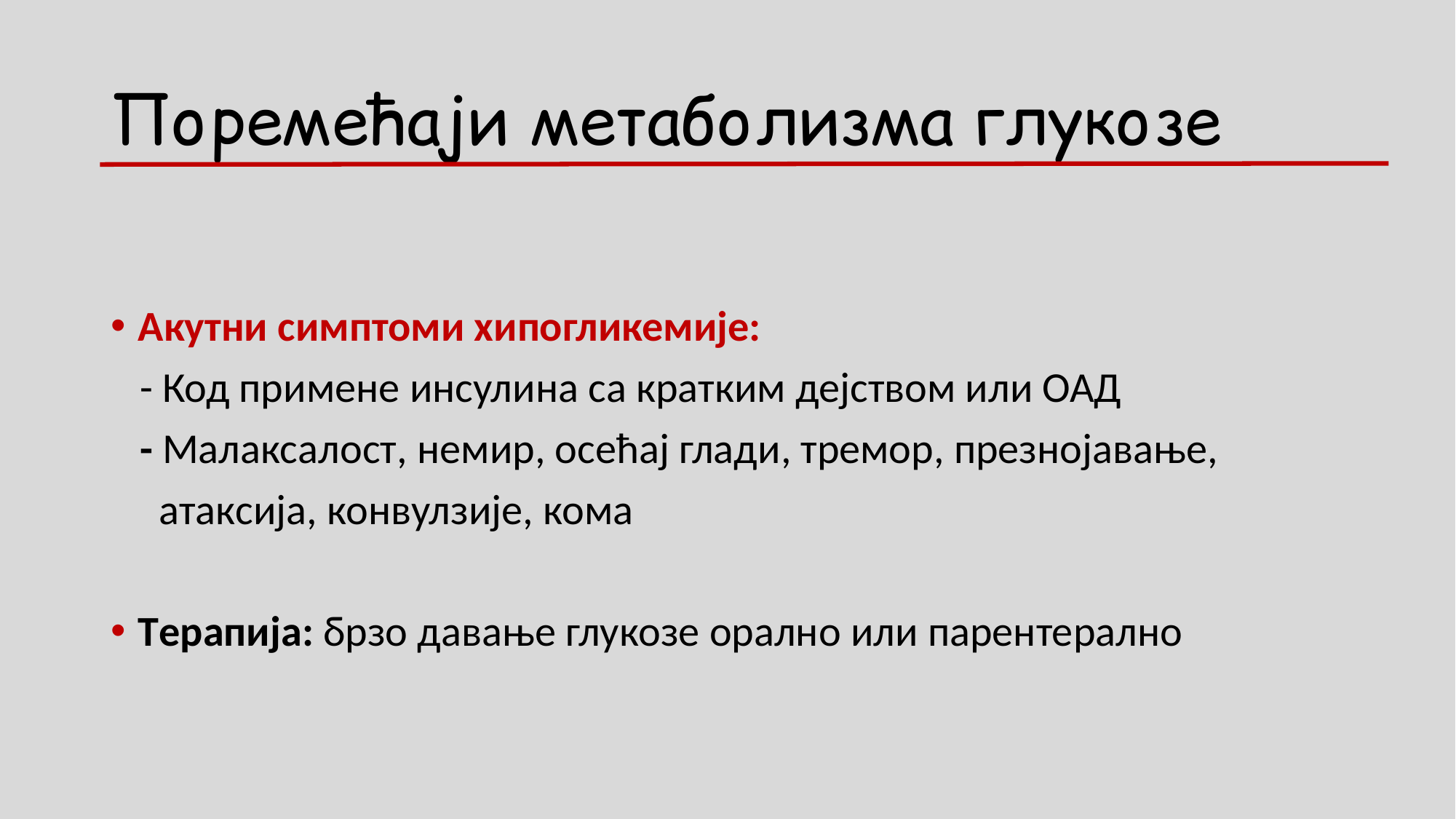

# Поремећаји метаболизма глукозе
Акутни симптоми хипогликемије:
   - Код примене инсулина са кратким дејством или ОАД
   - Малаксалост, немир, осећај глади, тремор, презнојавање,
     атаксија, конвулзије, кома

Tерапија: брзо давање глукозе орално или парентерално